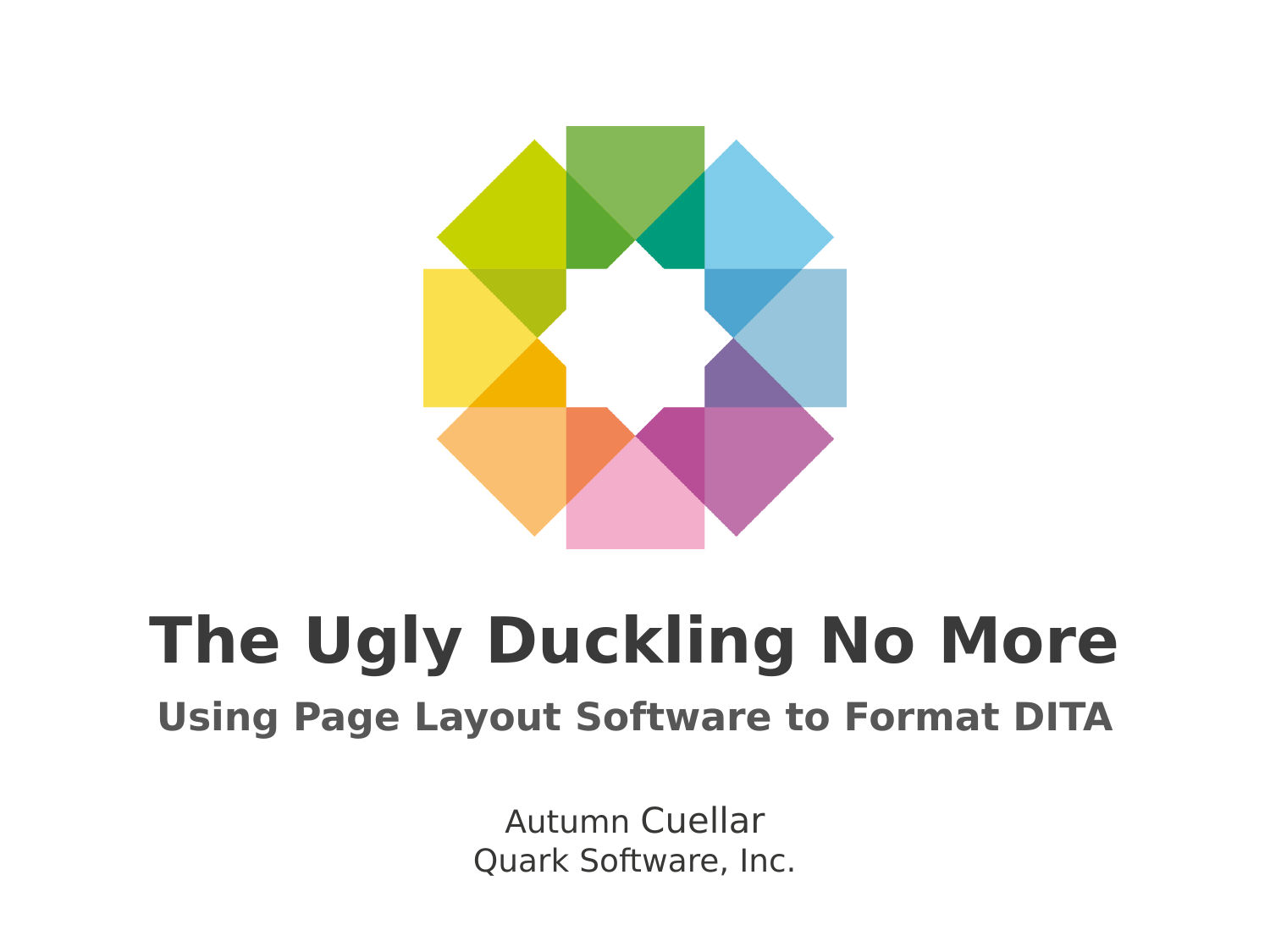

# The Ugly Duckling No More
Using Page Layout Software to Format DITA

Autumn Cuellar
Quark Software, Inc.